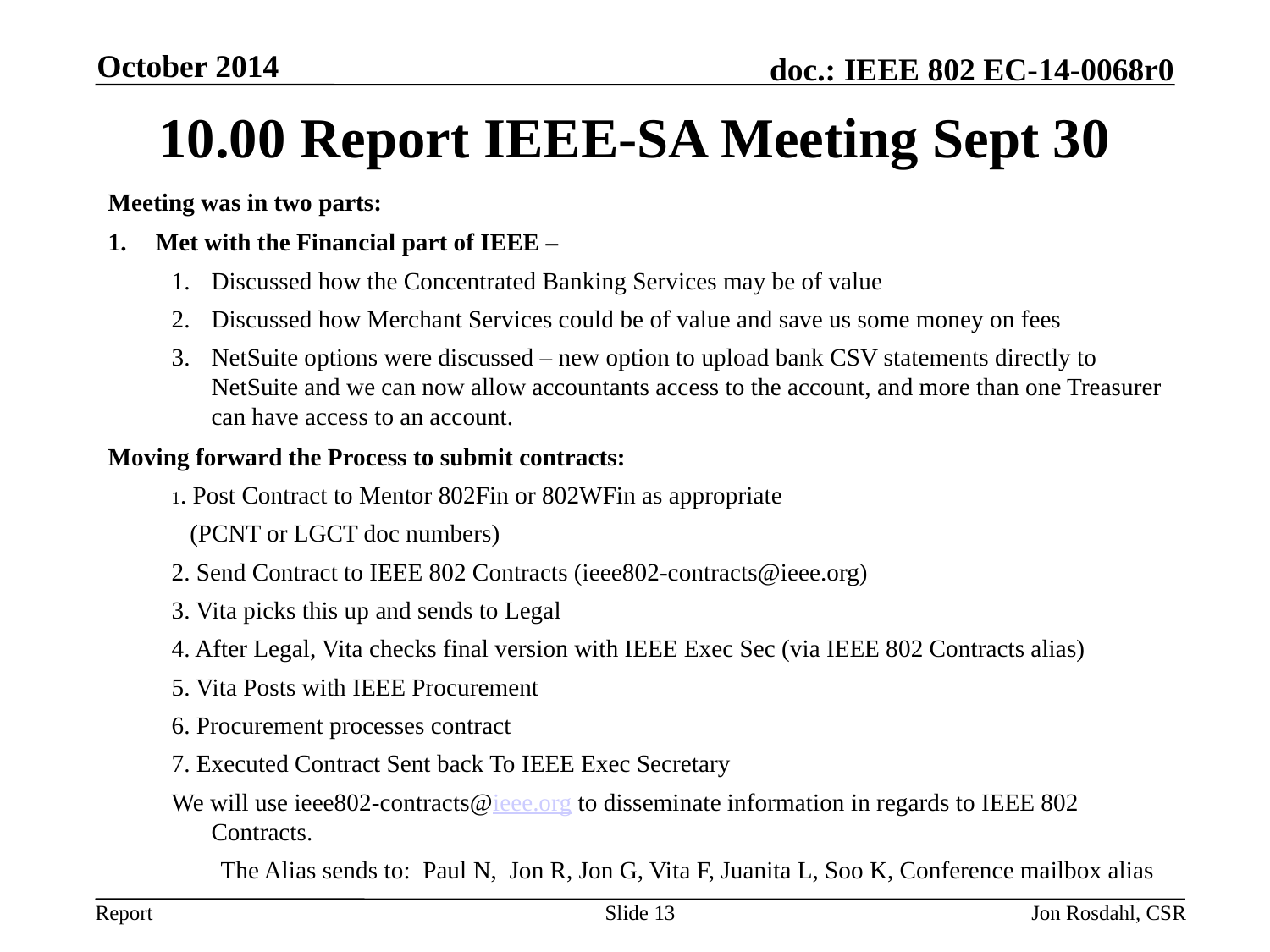

October 2014
# 10.00 Report IEEE-SA Meeting Sept 30

Meeting was in two parts:
Met with the Financial part of IEEE –
Discussed how the Concentrated Banking Services may be of value
Discussed how Merchant Services could be of value and save us some money on fees
NetSuite options were discussed – new option to upload bank CSV statements directly to NetSuite and we can now allow accountants access to the account, and more than one Treasurer can have access to an account.
Moving forward the Process to submit contracts:
1. Post Contract to Mentor 802Fin or 802WFin as appropriate
   (PCNT or LGCT doc numbers)
2. Send Contract to IEEE 802 Contracts (ieee802-contracts@ieee.org)
3. Vita picks this up and sends to Legal
4. After Legal, Vita checks final version with IEEE Exec Sec (via IEEE 802 Contracts alias)
5. Vita Posts with IEEE Procurement
6. Procurement processes contract
7. Executed Contract Sent back To IEEE Exec Secretary
We will use ieee802-contracts@ieee.org to disseminate information in regards to IEEE 802 Contracts.
        The Alias sends to:  Paul N,  Jon R, Jon G, Vita F, Juanita L, Soo K, Conference mailbox alias

Slide 13
Jon Rosdahl, CSR